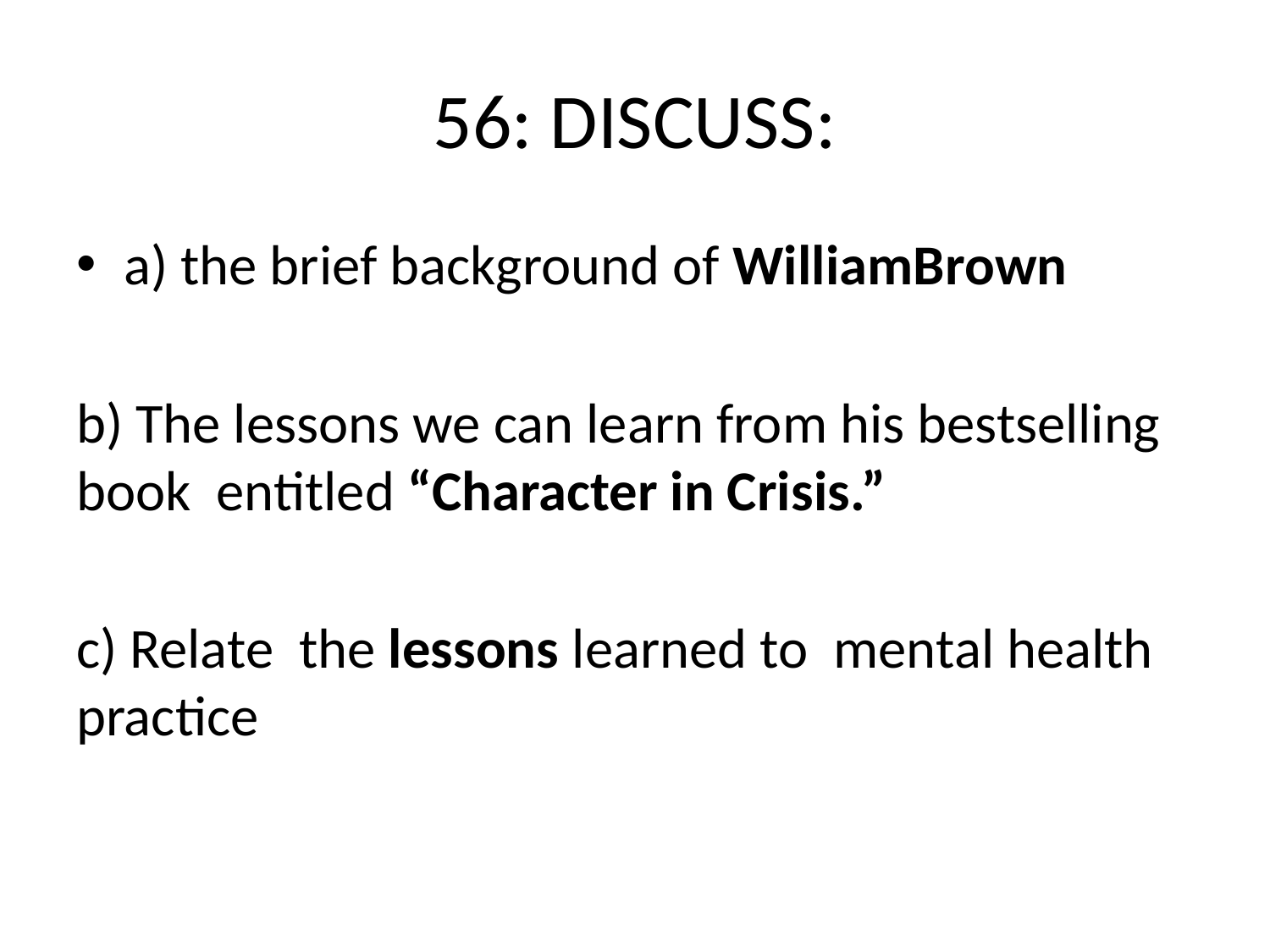

# 56: DISCUSS:
a) the brief background of WilliamBrown

b) The lessons we can learn from his bestselling book  entitled “Character in Crisis.”

c) Relate  the lessons learned to  mental health practice